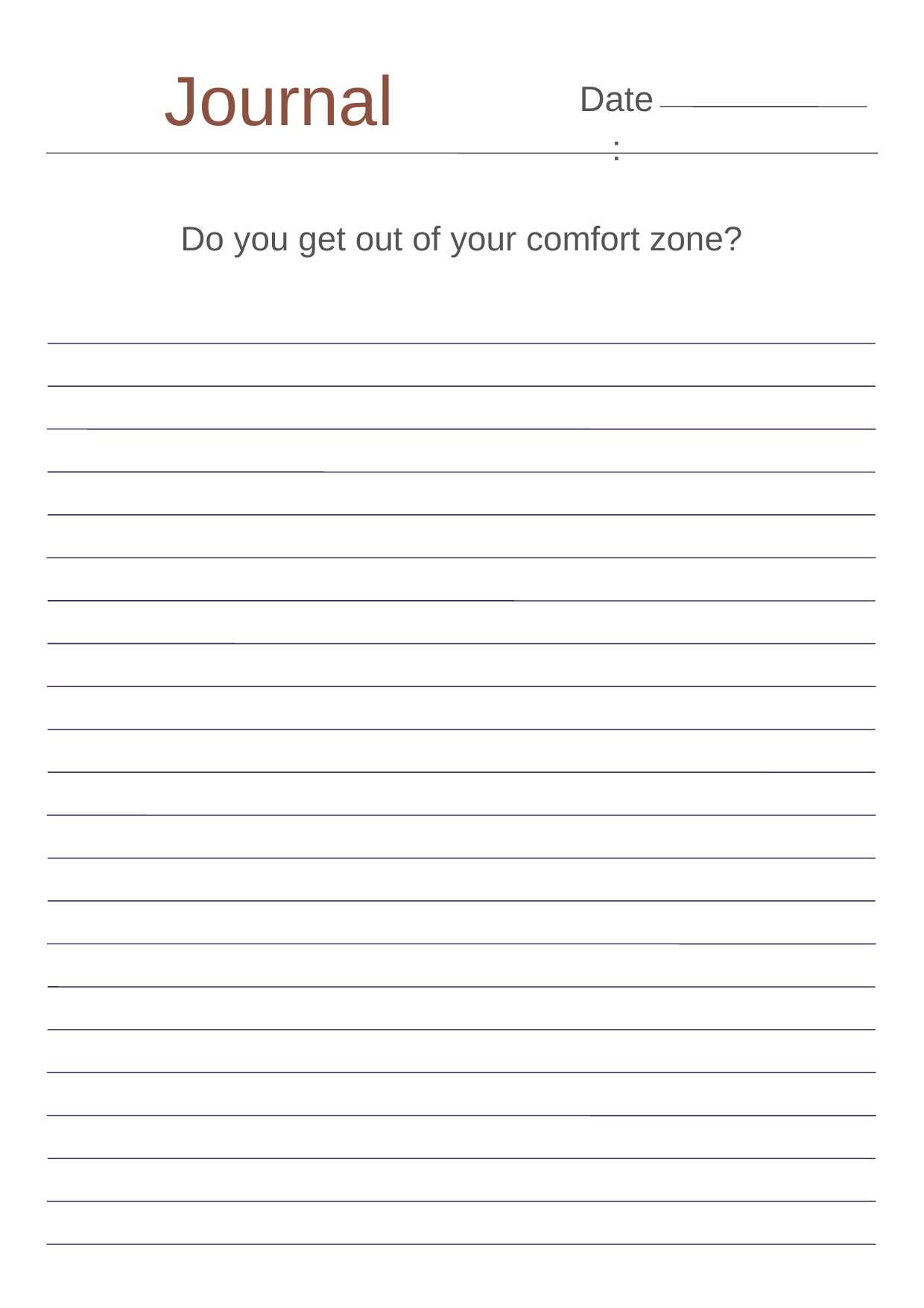

Journal
Date:

Do you get out of your comfort zone?